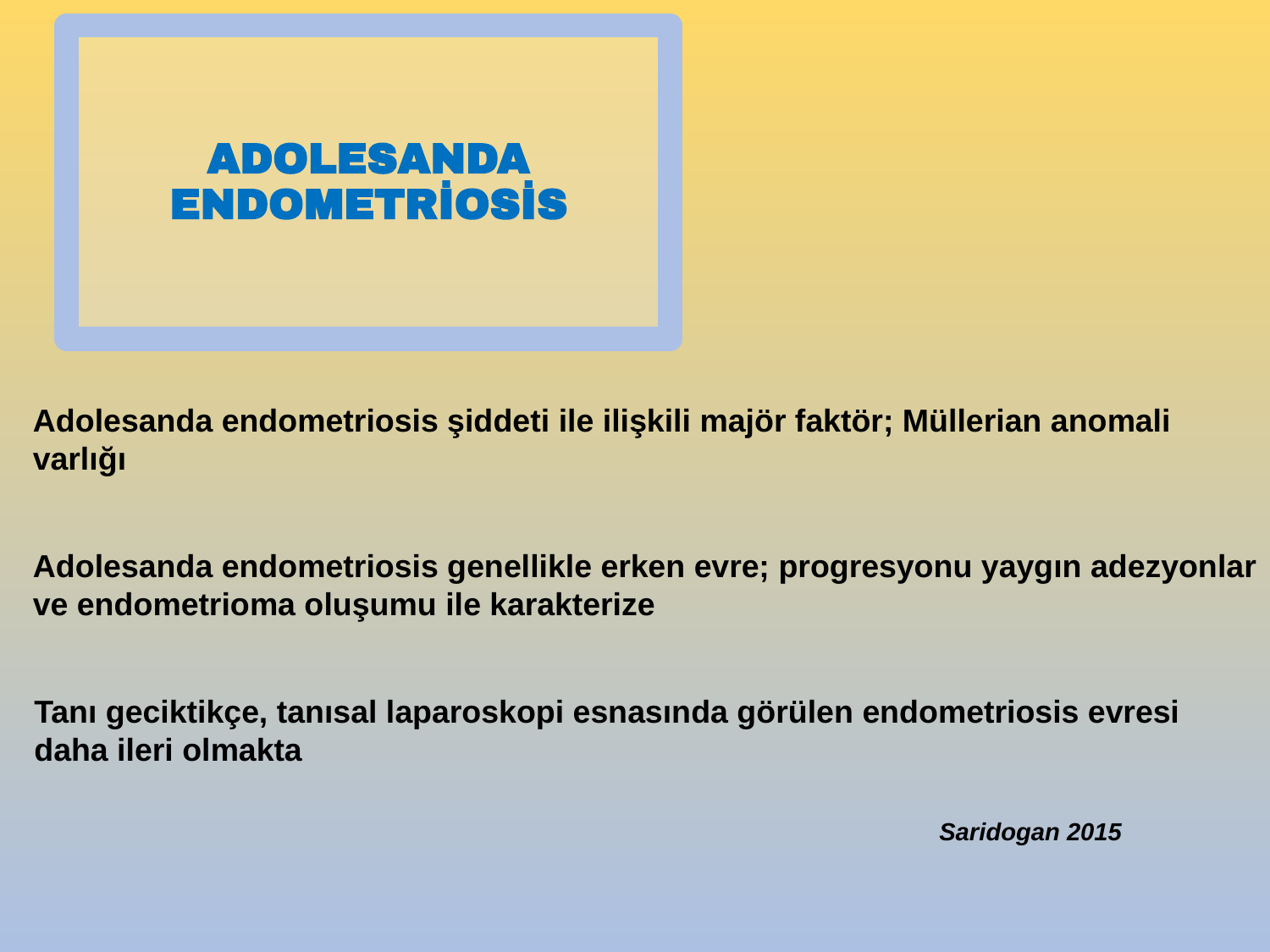

# ADOLESANDA ENDOMETRİOSİS
Adolesanda endometriosis şiddeti ile ilişkili majör faktör; Müllerian anomali varlığı
Adolesanda endometriosis genellikle erken evre; progresyonu yaygın adezyonlar ve endometrioma oluşumu ile karakterize
Tanı geciktikçe, tanısal laparoskopi esnasında görülen endometriosis evresi daha ileri olmakta
Saridogan 2015